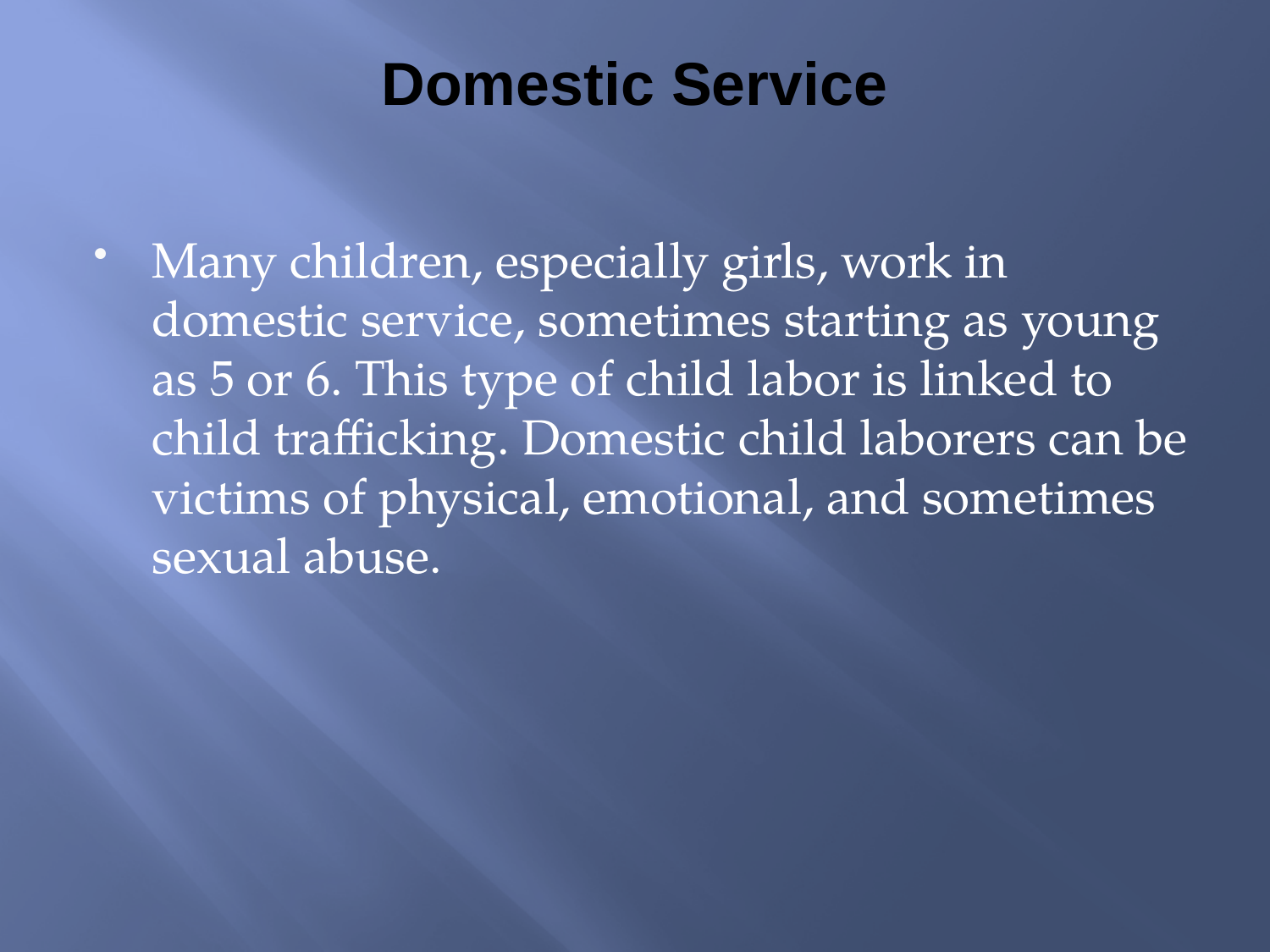

# Domestic Service
Many children, especially girls, work in domestic service, sometimes starting as young as 5 or 6. This type of child labor is linked to child trafficking. Domestic child laborers can be victims of physical, emotional, and sometimes sexual abuse.